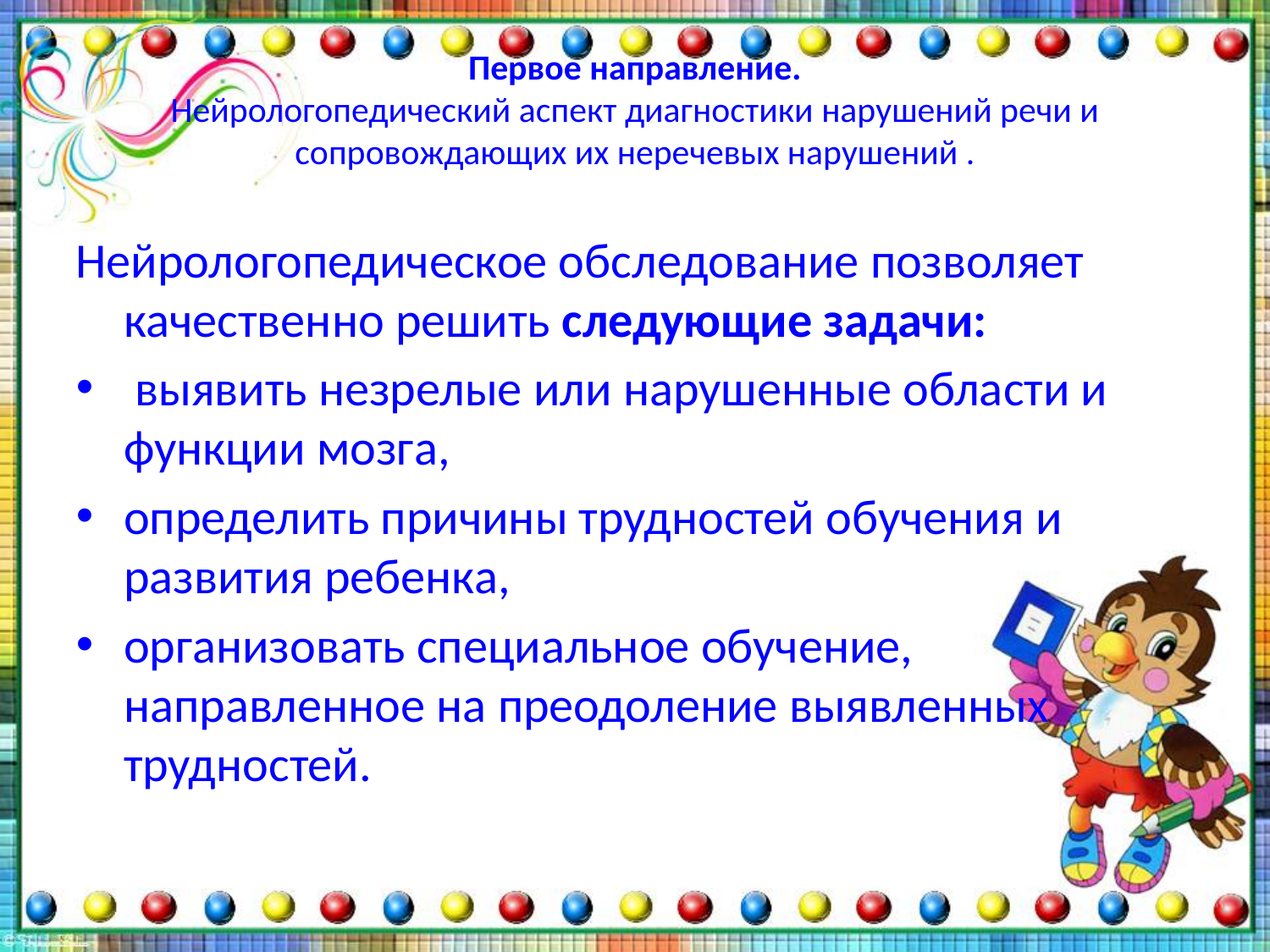

# Первое направление. Нейрологопедический аспект диагностики нарушений речи и сопровождающих их неречевых нарушений .
Нейрологопедическое обследование позволяет качественно решить следующие задачи:
 выявить незрелые или нарушенные области и функции мозга,
определить причины трудностей обучения и развития ребенка,
организовать специальное обучение, направленное на преодоление выявленных трудностей.